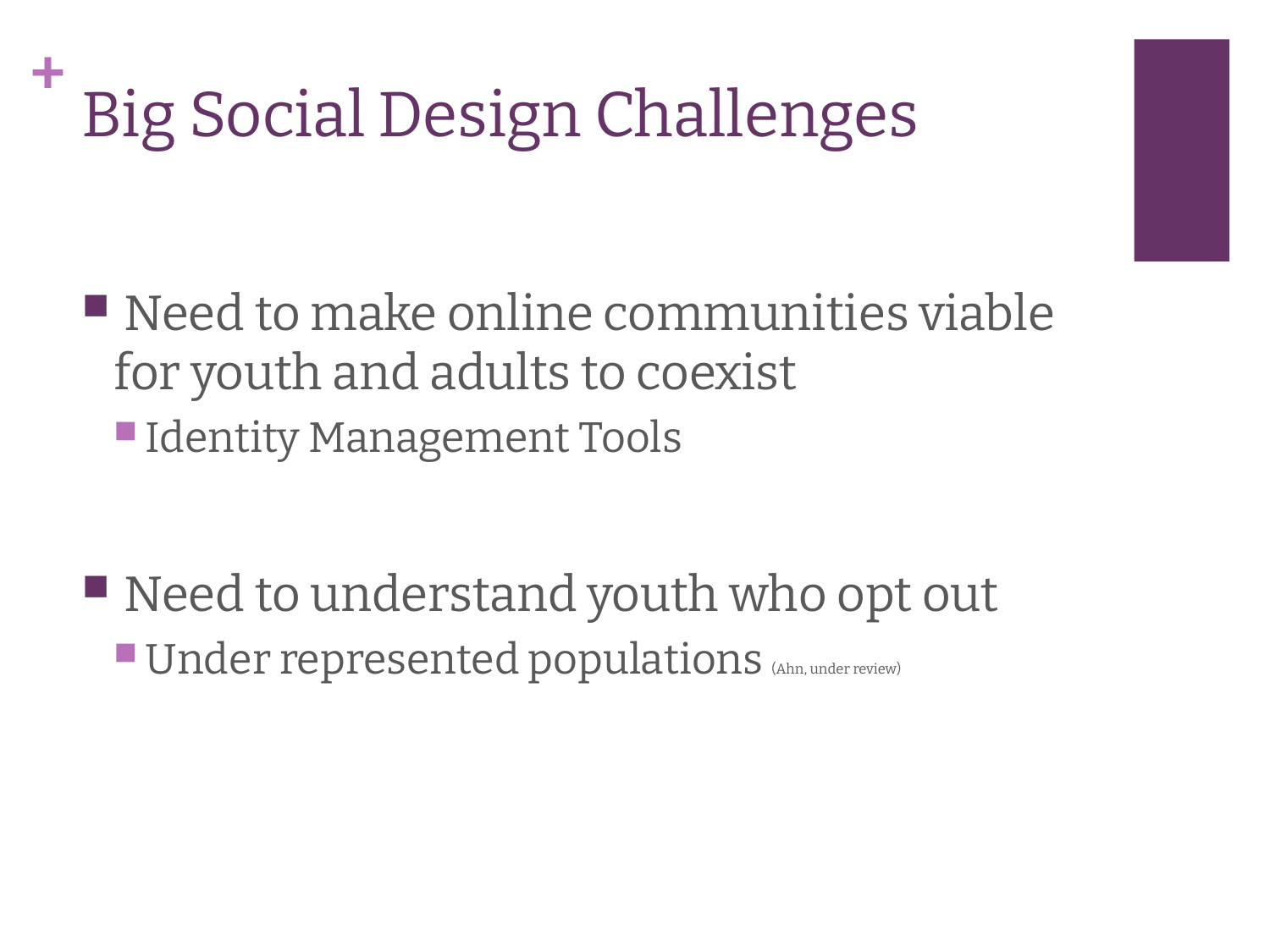

# Big Social Design Challenges
 Need to make online communities viable for youth and adults to coexist
Identity Management Tools

 Need to understand youth who opt out
Under represented populations (Ahn, under review)